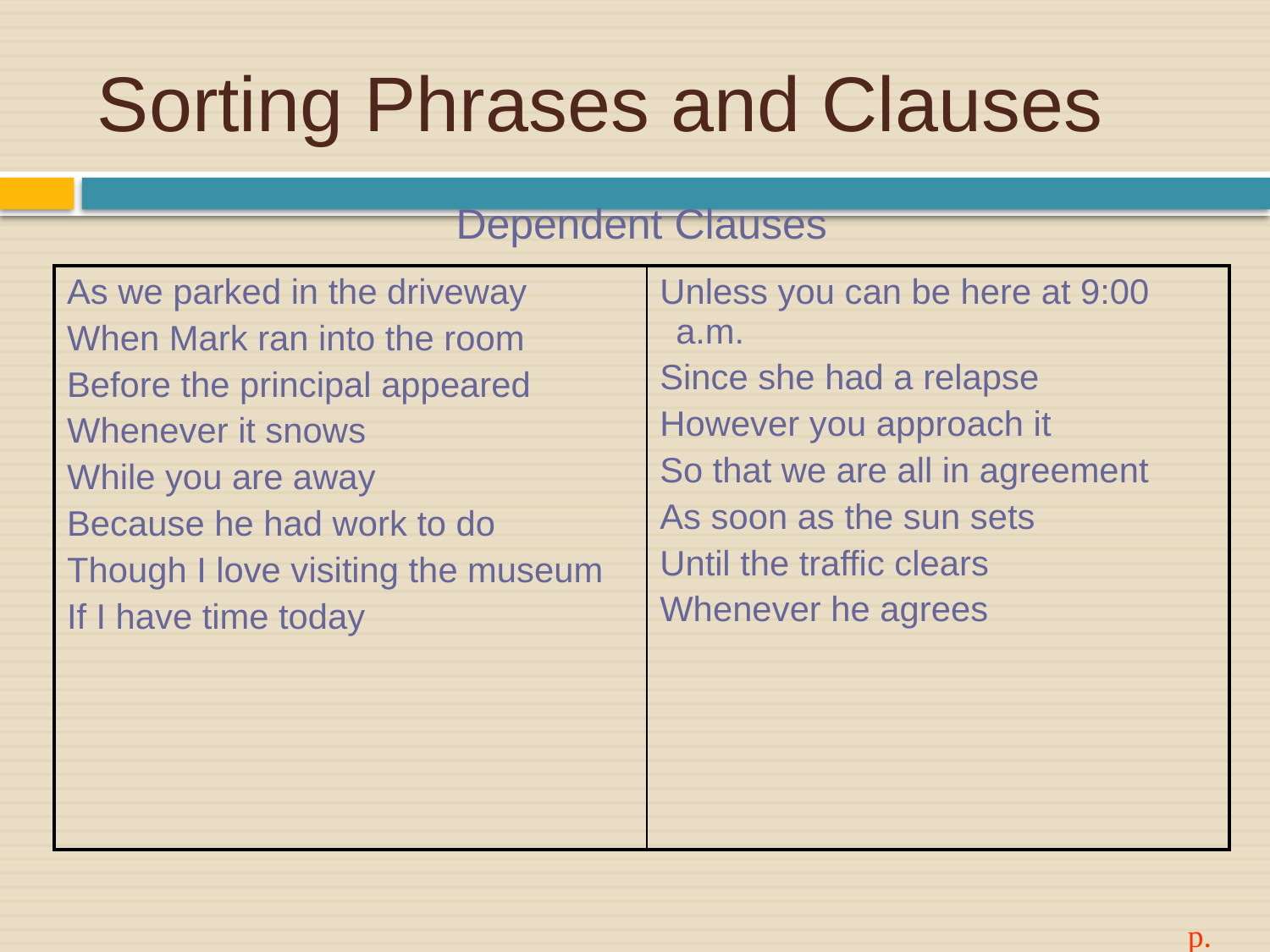

# Sorting Phrases and Clauses
Dependent Clauses
| As we parked in the driveway When Mark ran into the room Before the principal appeared Whenever it snows While you are away Because he had work to do Though I love visiting the museum If I have time today | Unless you can be here at 9:00 a.m. Since she had a relapse However you approach it So that we are all in agreement As soon as the sun sets Until the traffic clears Whenever he agrees |
| --- | --- |
p. 115